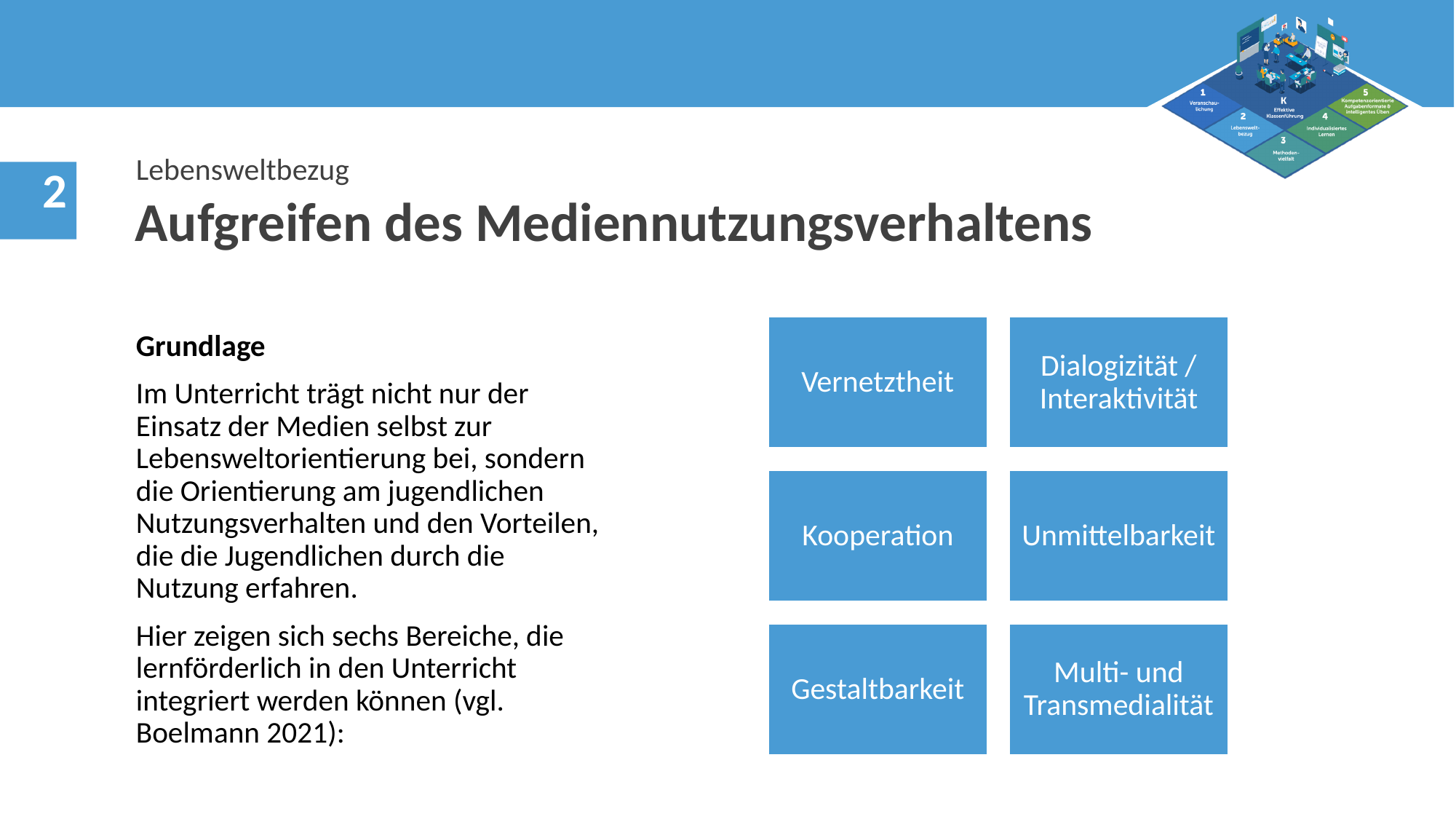

Lebensweltbezug
Aufgreifen des Mediennutzungsverhaltens
Vernetztheit
Dialogizität / Interaktivität
Kooperation
Unmittelbarkeit
Gestaltbarkeit
Multi- und Transmedialität
Grundlage
Im Unterricht trägt nicht nur der Einsatz der Medien selbst zur Lebensweltorientierung bei, sondern die Orientierung am jugendlichen Nutzungsverhalten und den Vorteilen, die die Jugendlichen durch die Nutzung erfahren.
Hier zeigen sich sechs Bereiche, die lernförderlich in den Unterricht integriert werden können (vgl. Boelmann 2021):